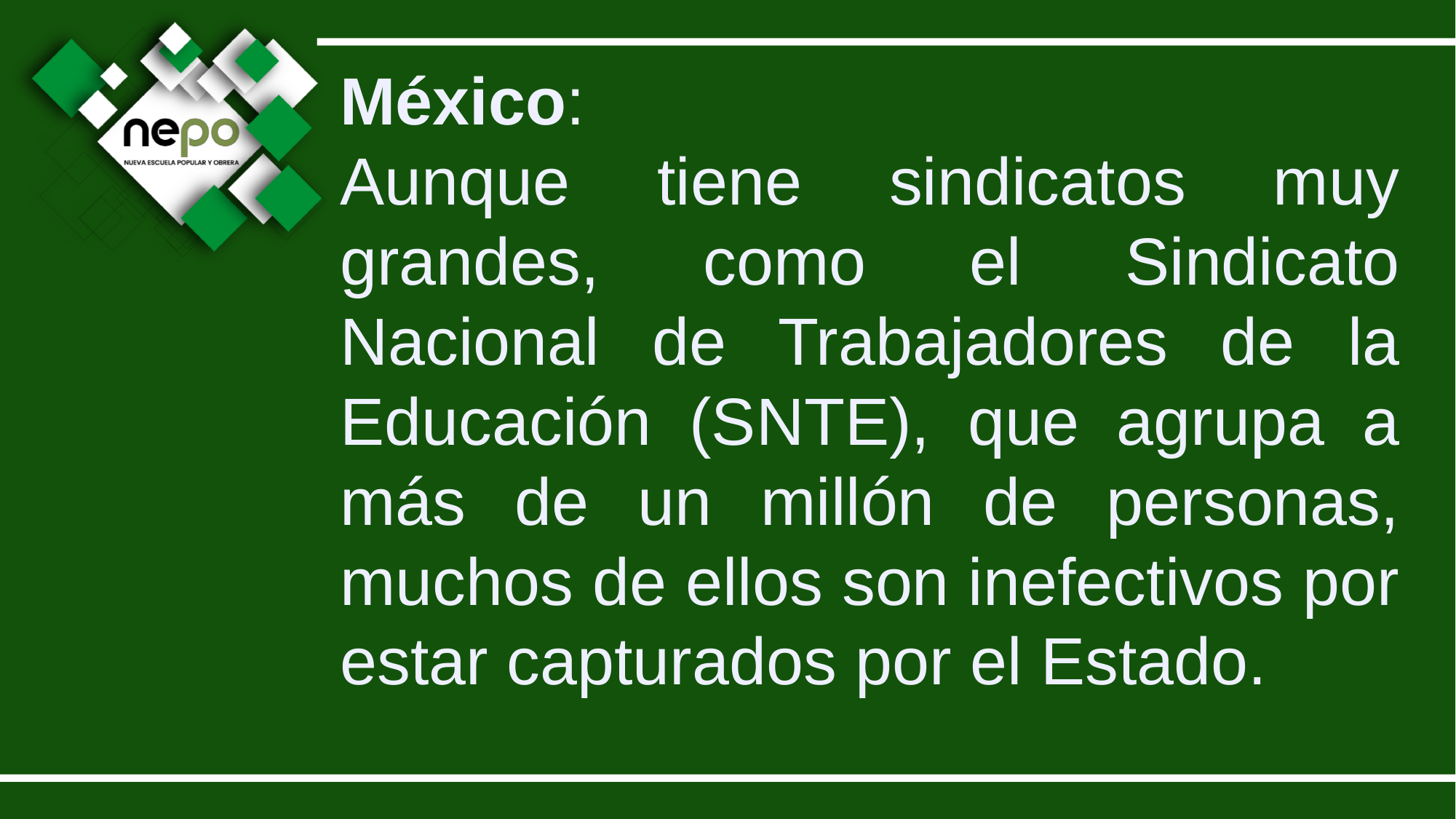

México:
Aunque tiene sindicatos muy grandes, como el Sindicato Nacional de Trabajadores de la Educación (SNTE), que agrupa a más de un millón de personas, muchos de ellos son inefectivos por estar capturados por el Estado.